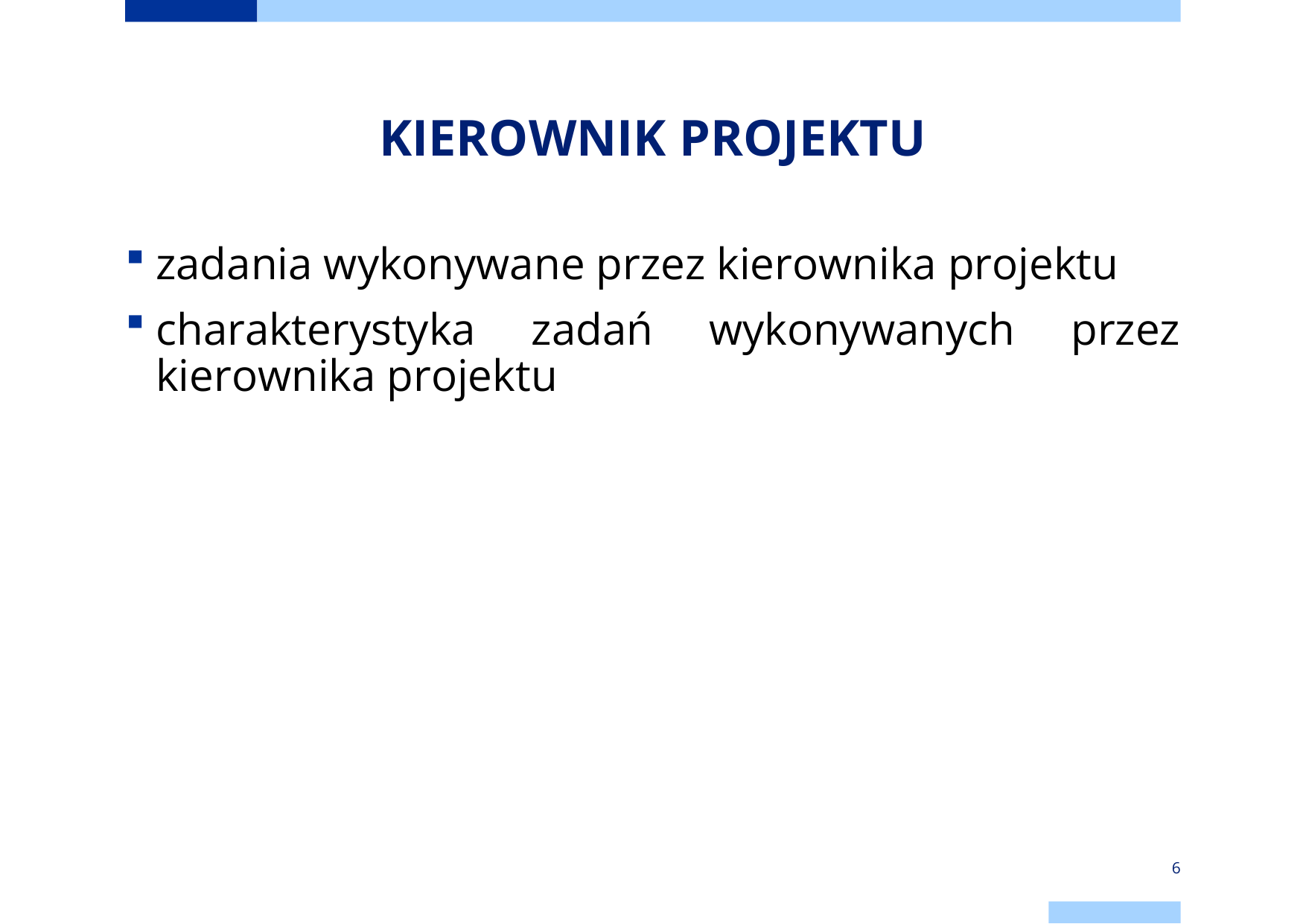

# KIEROWNIK PROJEKTU
zadania wykonywane przez kierownika projektu
charakterystyka zadań wykonywanych przez kierownika projektu
6